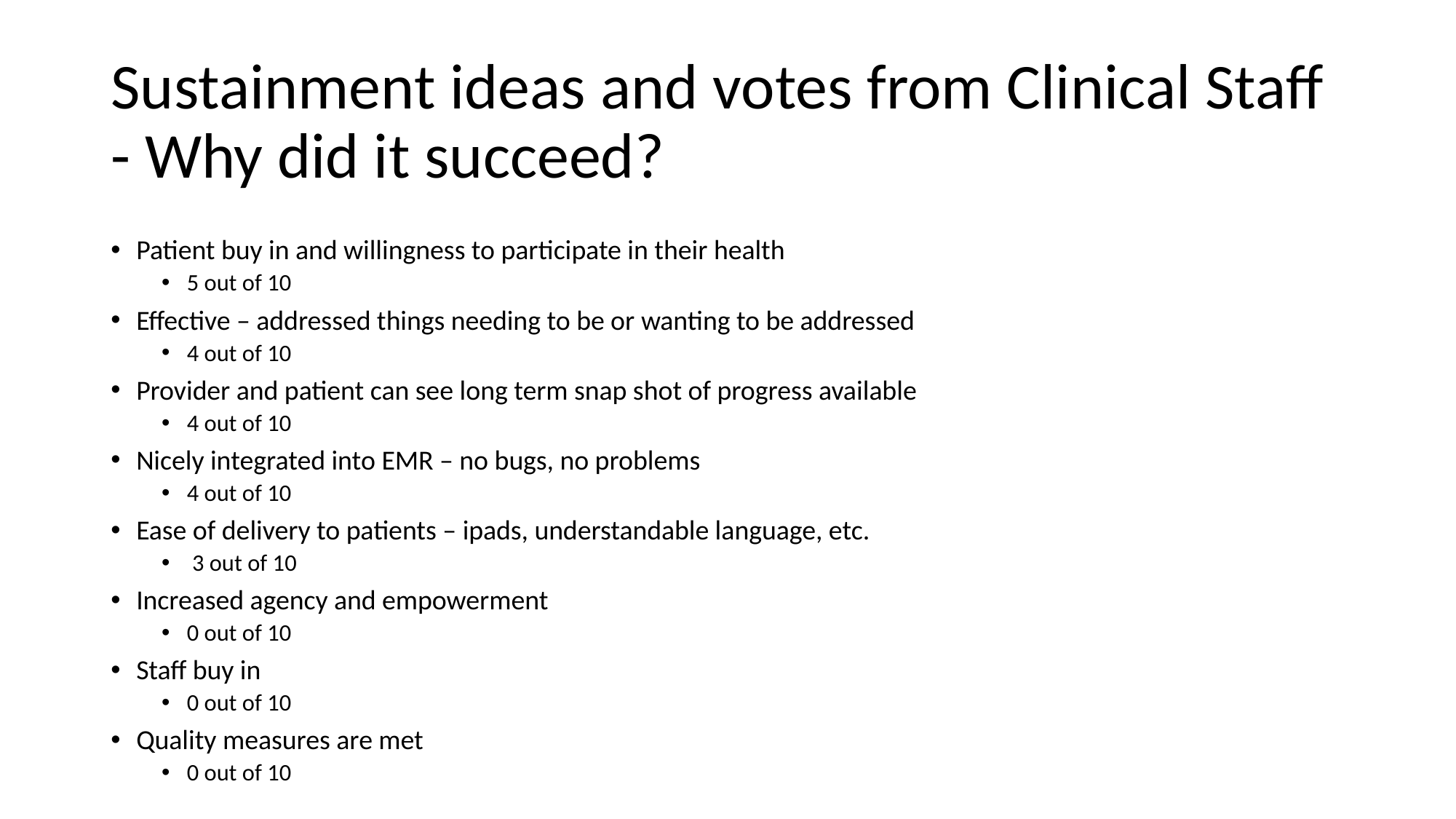

# Sustainment ideas and votes from Clinical Staff - Why did it succeed?
Patient buy in and willingness to participate in their health
5 out of 10
Effective – addressed things needing to be or wanting to be addressed
4 out of 10
Provider and patient can see long term snap shot of progress available
4 out of 10
Nicely integrated into EMR – no bugs, no problems
4 out of 10
Ease of delivery to patients – ipads, understandable language, etc.
 3 out of 10
Increased agency and empowerment
0 out of 10
Staff buy in
0 out of 10
Quality measures are met
0 out of 10